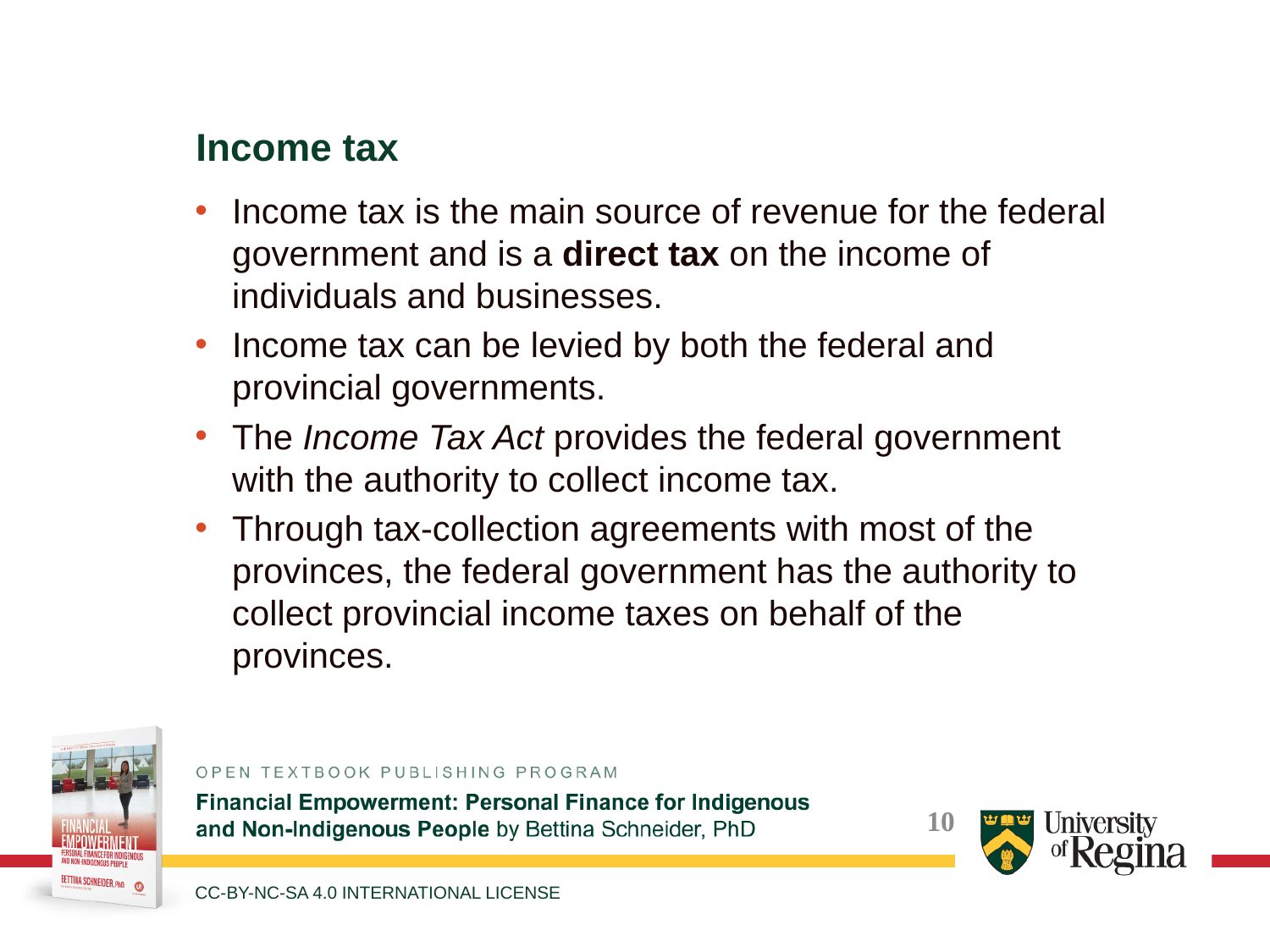

Income tax
Income tax is the main source of revenue for the federal government and is a direct tax on the income of individuals and businesses.
Income tax can be levied by both the federal and provincial governments.
The Income Tax Act provides the federal government with the authority to collect income tax.
Through tax-collection agreements with most of the provinces, the federal government has the authority to collect provincial income taxes on behalf of the provinces.
CC-BY-NC-SA 4.0 INTERNATIONAL LICENSE